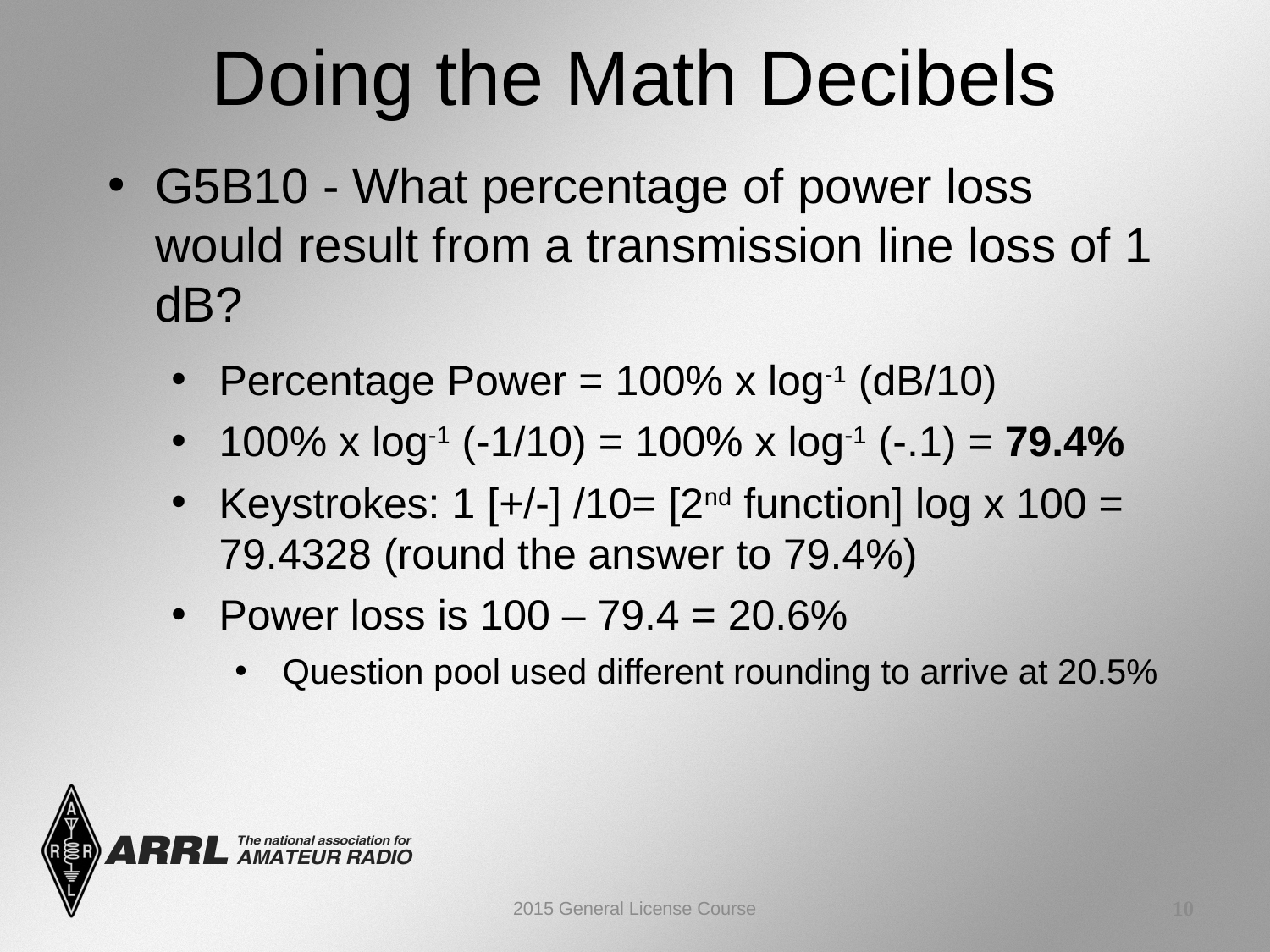

Doing the Math Decibels
G5B10 - What percentage of power loss would result from a transmission line loss of 1 dB?
Percentage Power = 100% x log-1 (dB/10)
100% x log-1 (-1/10) = 100% x log-1 (-.1) = 79.4%
Keystrokes: 1 [+/-] /10= [2nd function] log x 100 = 79.4328 (round the answer to 79.4%)
Power loss is 100 – 79.4 = 20.6%
Question pool used different rounding to arrive at 20.5%

2015 General License Course
10